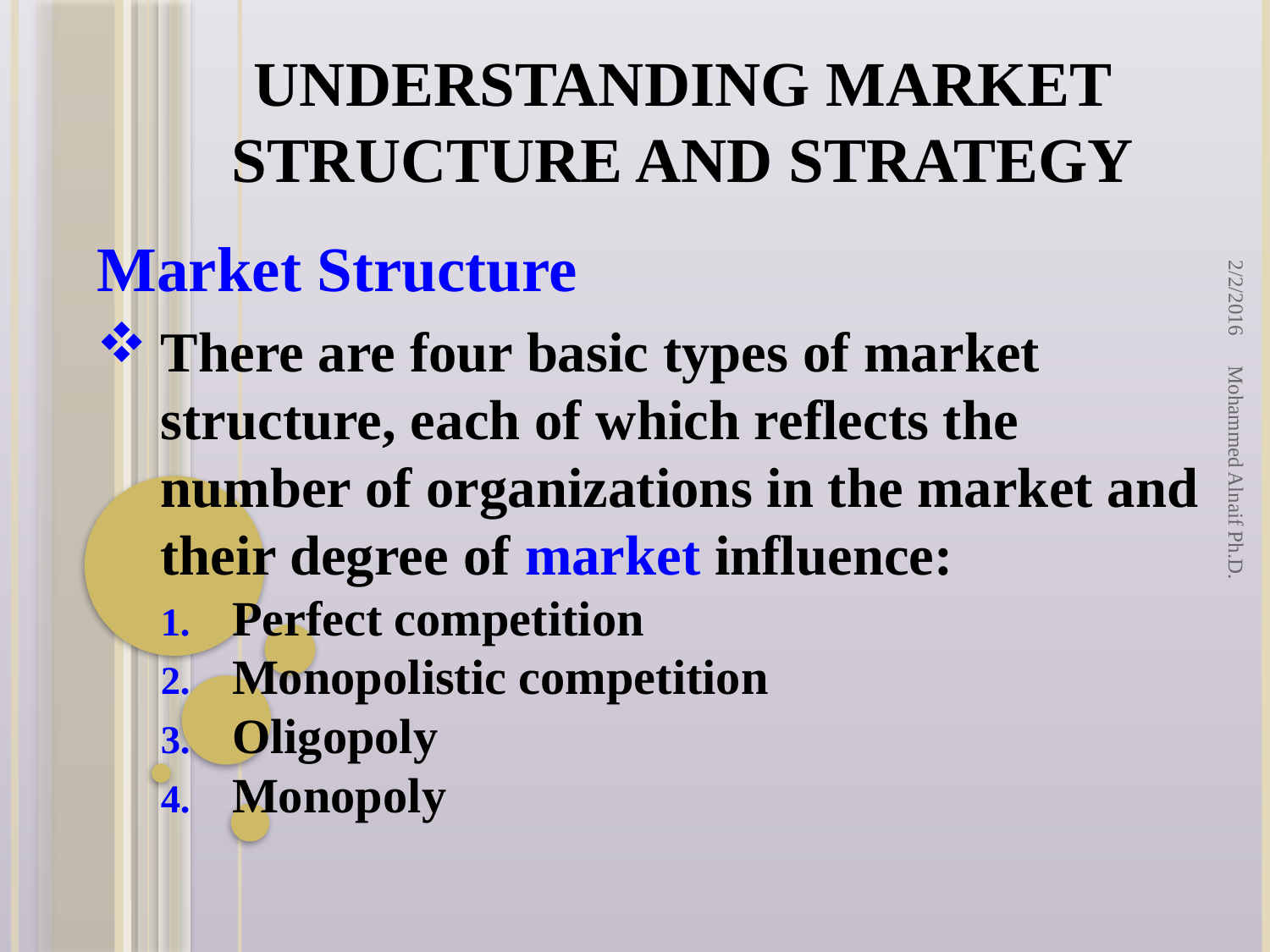

# Understanding Market Structure and Strategy
2/2/2016
Market Structure
There are four basic types of market structure, each of which reflects the number of organizations in the market and their degree of market influence:
Perfect competition
Monopolistic competition
Oligopoly
Monopoly
Mohammed Alnaif Ph.D.